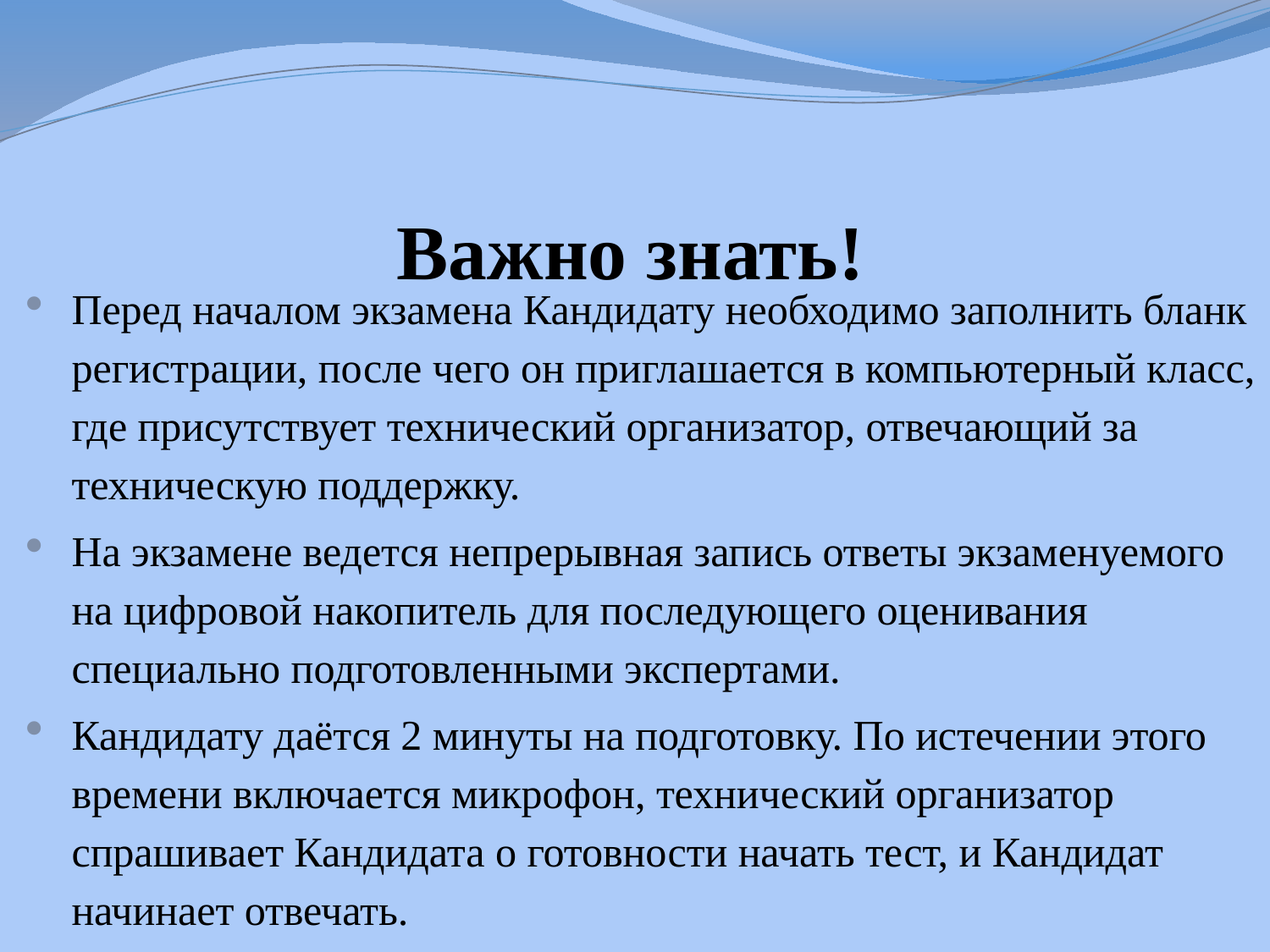

# Важно знать!
Перед началом экзамена Кандидату необходимо заполнить бланк регистрации, после чего он приглашается в компьютерный класс, где присутствует технический организатор, отвечающий за техническую поддержку.
На экзамене ведется непрерывная запись ответы экзаменуемого на цифровой накопитель для последующего оценивания специально подготовленными экспертами.
Кандидату даётся 2 минуты на подготовку. По истечении этого времени включается микрофон, технический организатор спрашивает Кандидата о готовности начать тест, и Кандидат начинает отвечать.